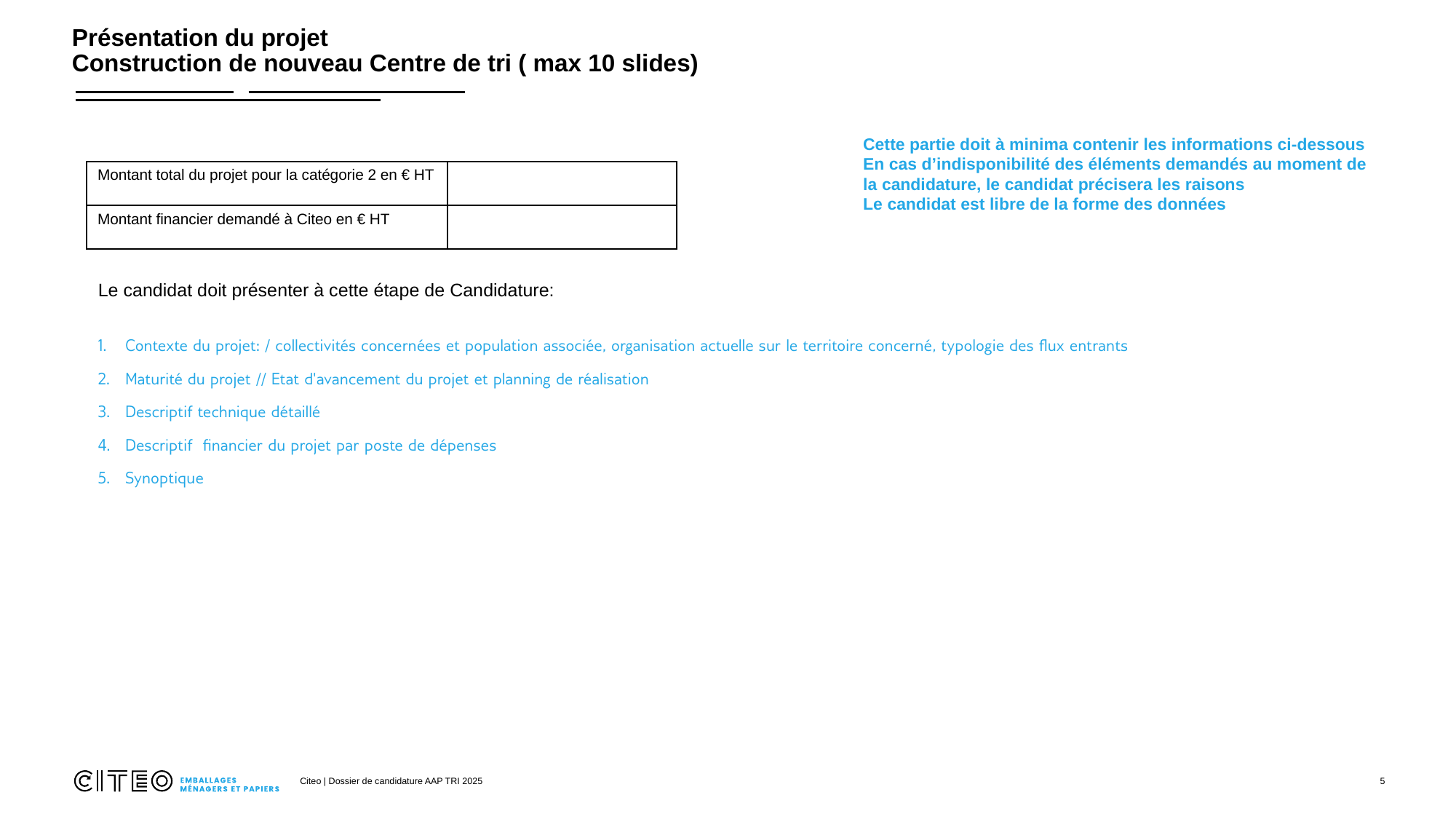

# Présentation du projet Construction de nouveau Centre de tri ( max 10 slides)
Cette partie doit à minima contenir les informations ci-dessous
En cas d’indisponibilité des éléments demandés au moment de la candidature, le candidat précisera les raisons
Le candidat est libre de la forme des données

| Montant total du projet pour la catégorie 2 en € HT |  |
| --- | --- |
| Montant financier demandé à Citeo en € HT |  |
Le candidat doit présenter à cette étape de Candidature:

Contexte du projet: / collectivités concernées et population associée, organisation actuelle sur le territoire concerné, typologie des flux entrants
Maturité du projet // Etat d'avancement du projet et planning de réalisation
Descriptif technique détaillé
Descriptif  financier du projet par poste de dépenses
Synoptique

Citeo | Dossier de candidature AAP TRI 2025
5